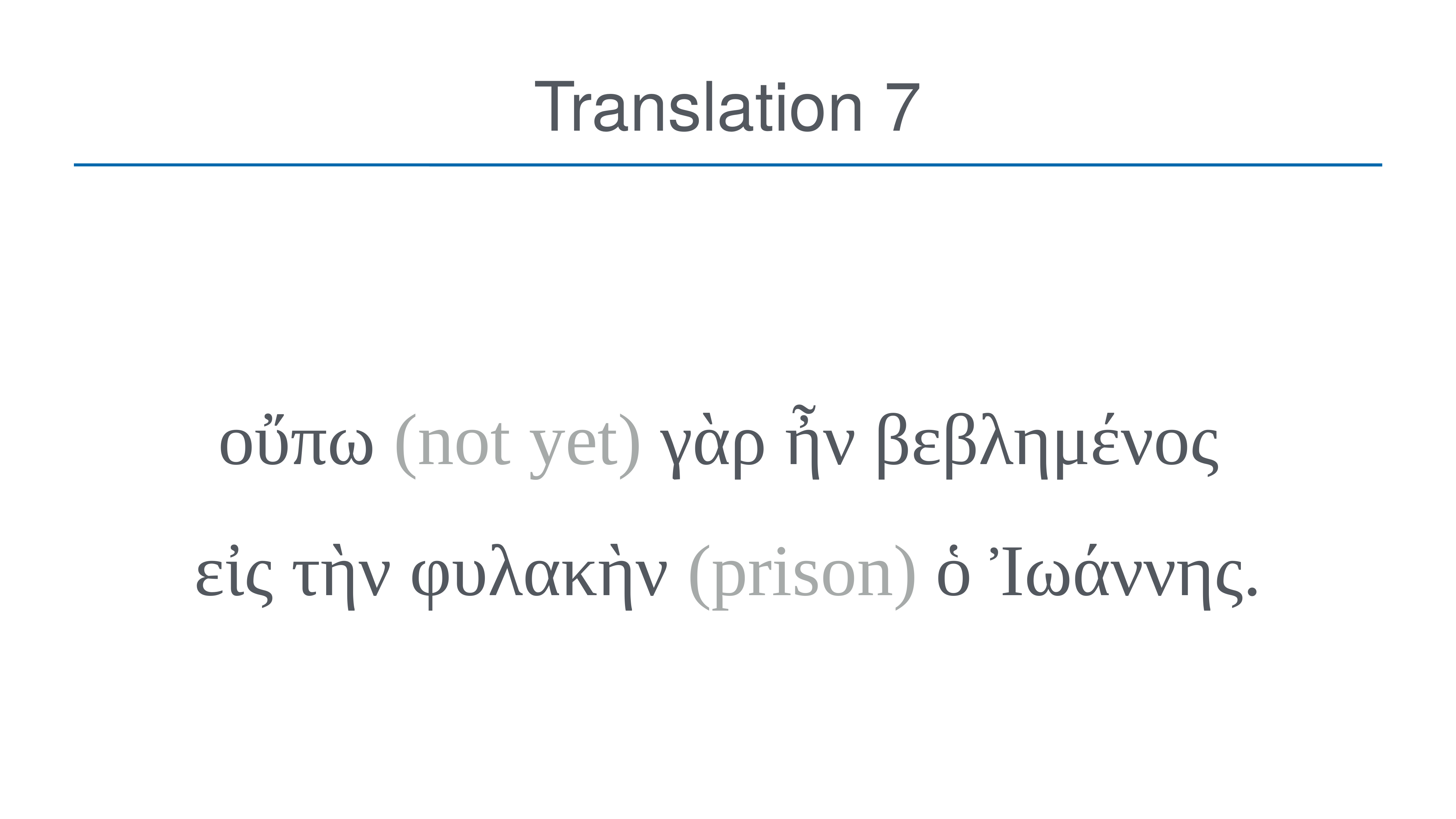

# Translation 7
οὔπω (not yet) γὰρ ἦν βεβλημένος
εἰς τὴν φυλακὴν (prison) ὁ Ἰωάννης.